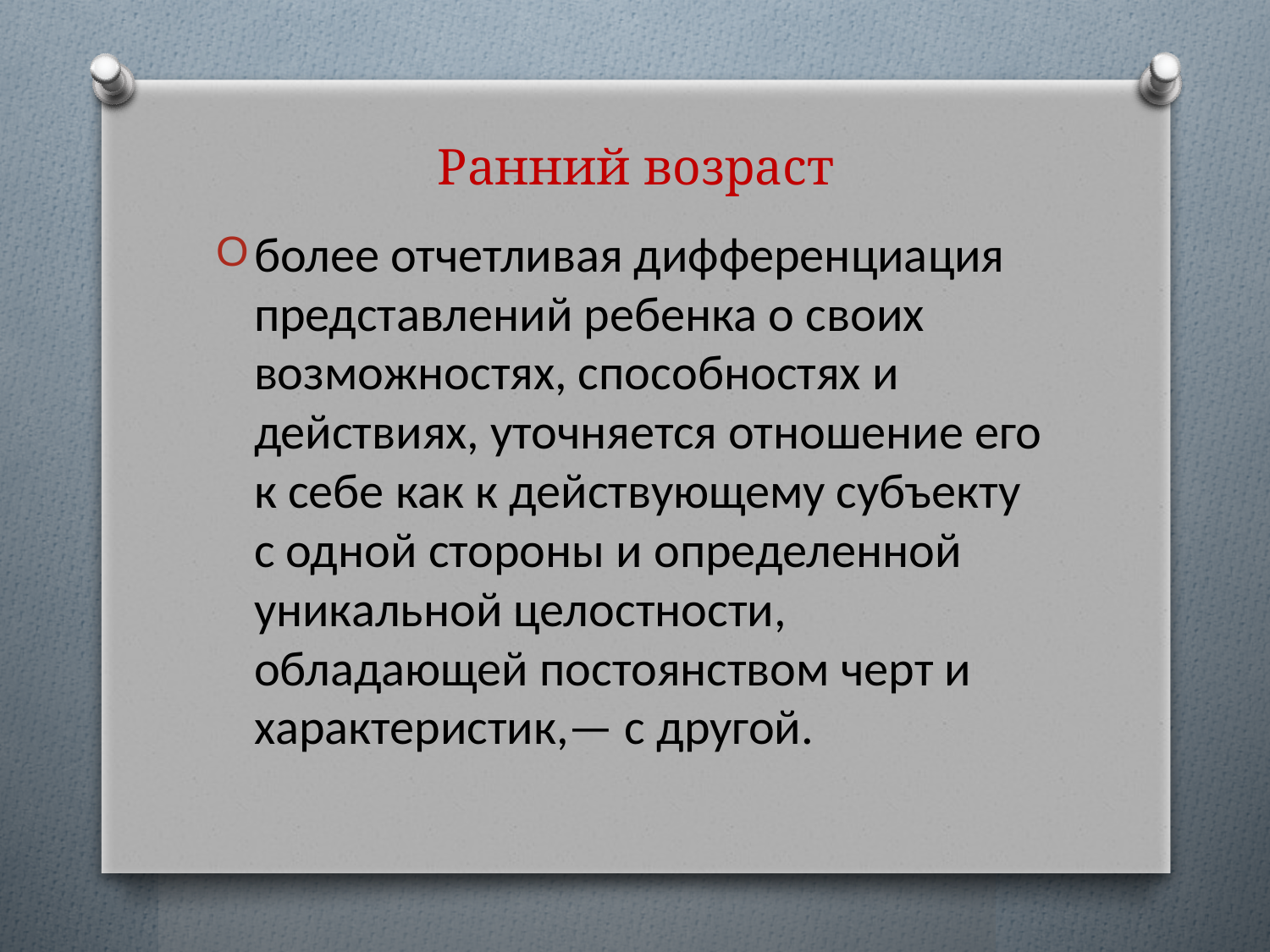

# Ранний возраст
более отчетливая дифференциация представлений ребенка о своих возможностях, способностях и действиях, уточняется отношение его к себе как к действующему субъекту с одной стороны и определенной уникальной целостности, обладающей постоянством черт и характеристик,— с другой.